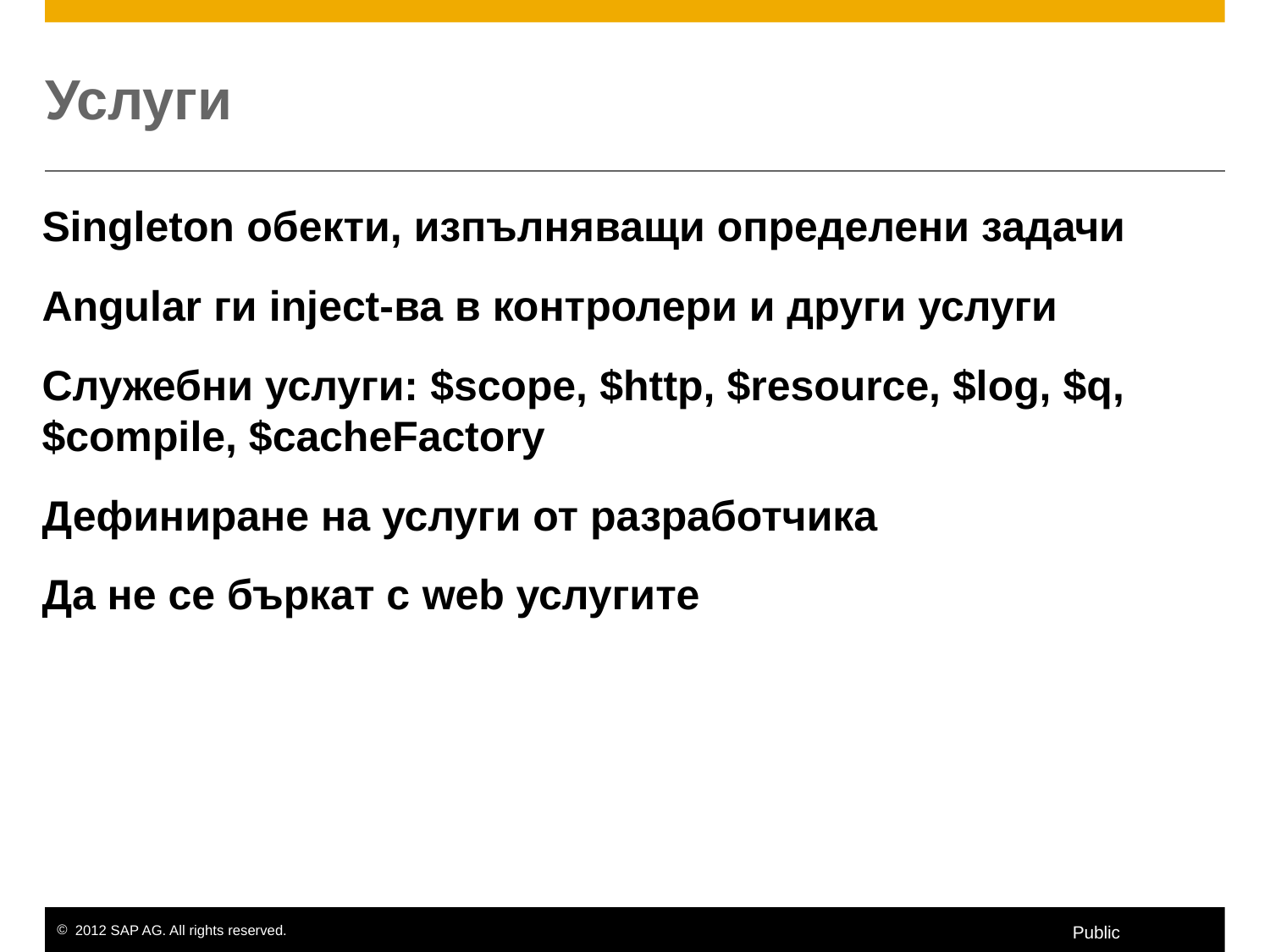

# Услуги
Singleton обекти, изпълняващи определени задачи
Angular ги inject-ва в контролери и други услуги
Служебни услуги: $scope, $http, $resource, $log, $q, $compile, $cacheFactory
Дефиниране на услуги от разработчика
Да не се бъркат с web услугите